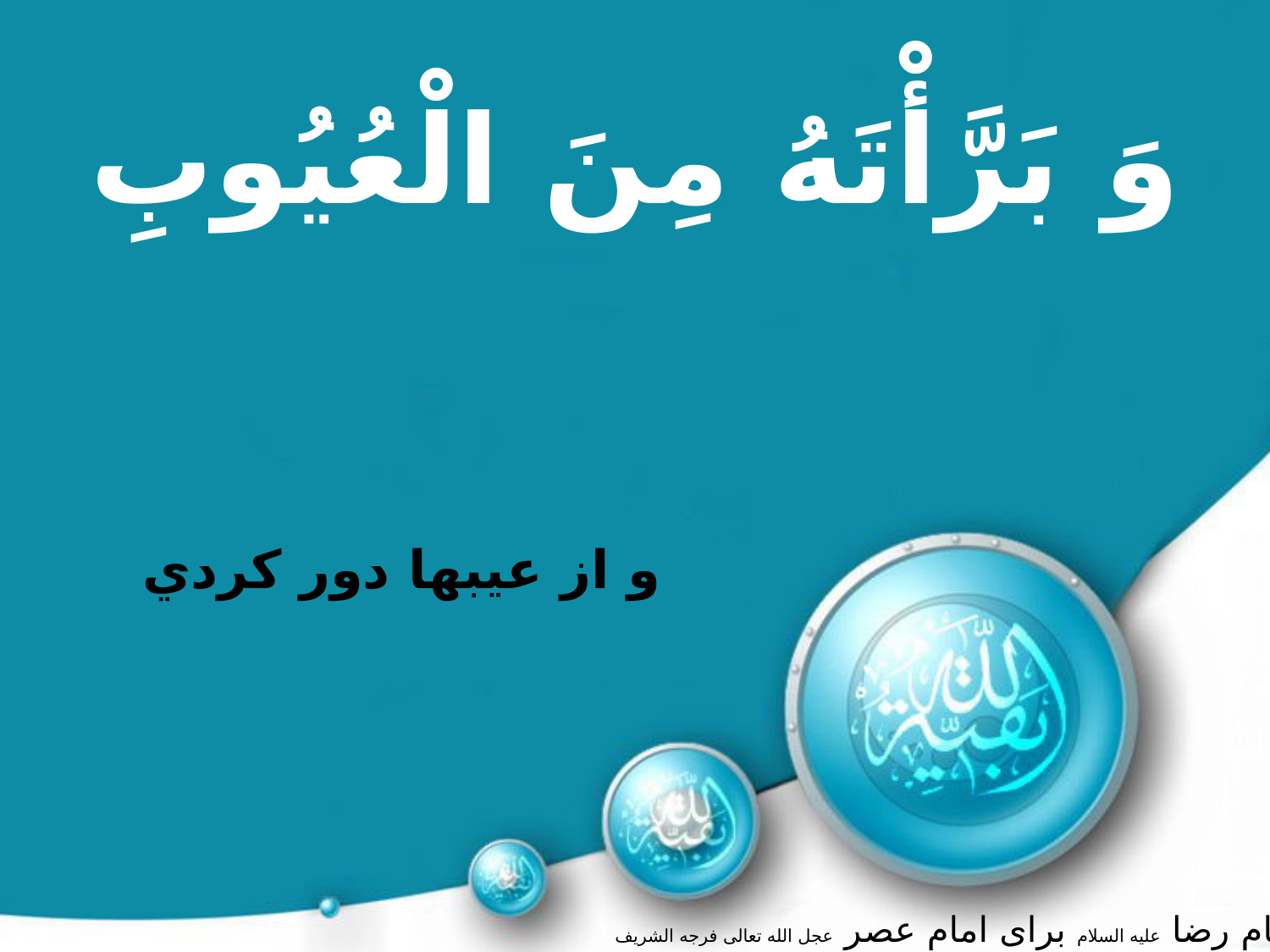

وَ بَرَّأْتَهُ مِنَ الْعُيُوبِ
و از عيبها دور كردي